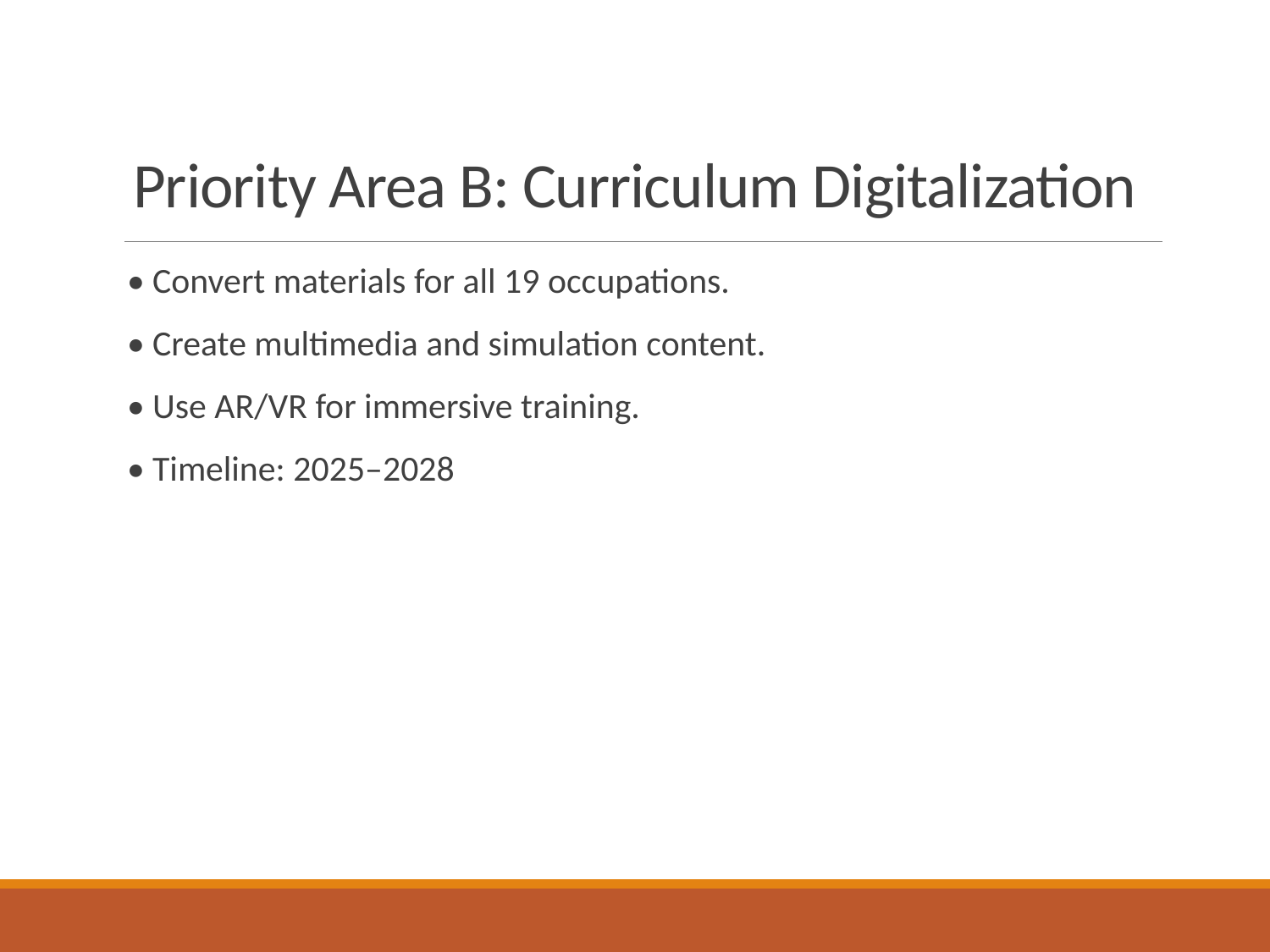

# Priority Area B: Curriculum Digitalization
• Convert materials for all 19 occupations.
• Create multimedia and simulation content.
• Use AR/VR for immersive training.
• Timeline: 2025–2028